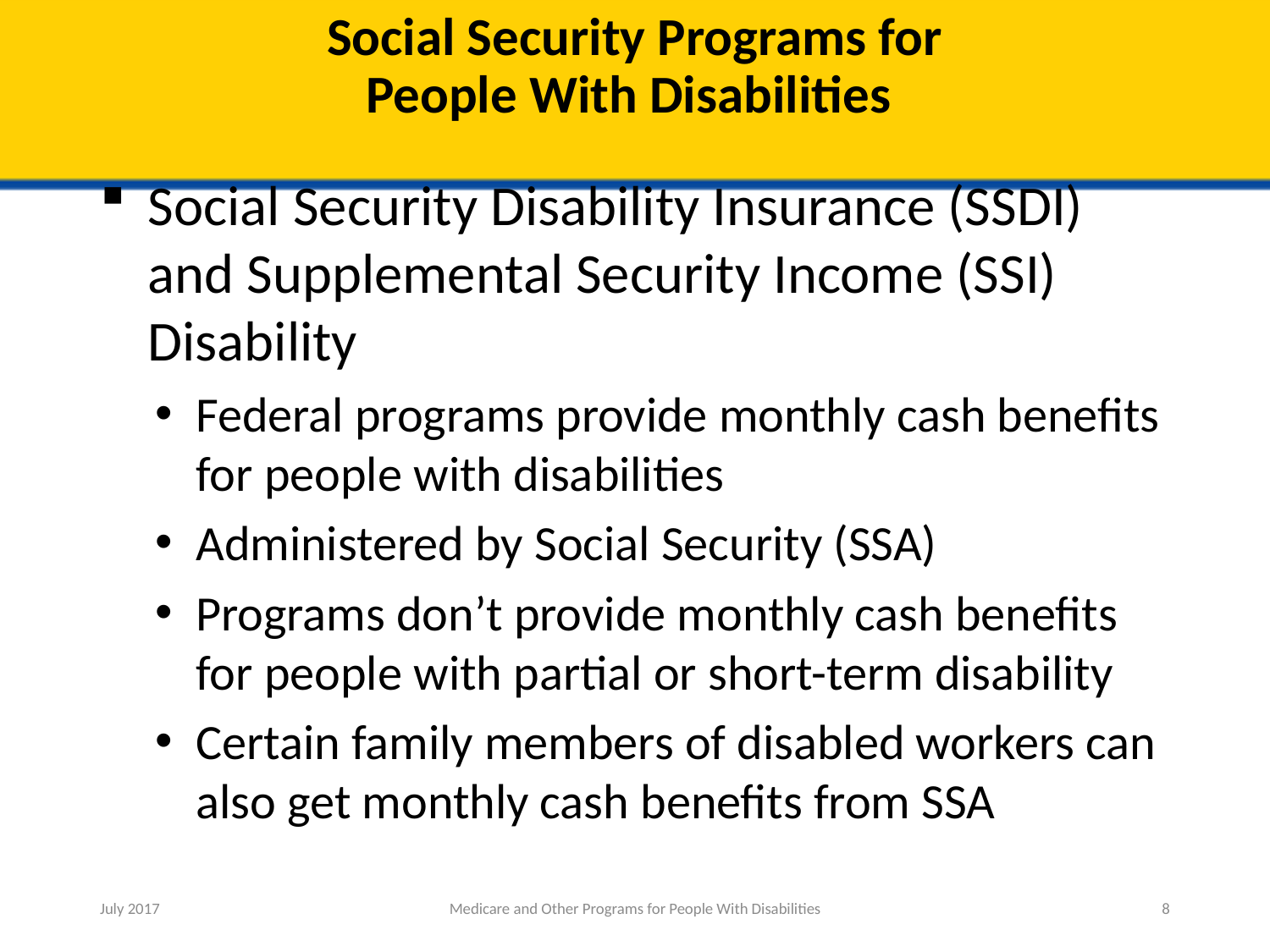

# Social Security Programs for People With Disabilities
Social Security Disability Insurance (SSDI) and Supplemental Security Income (SSI) Disability
Federal programs provide monthly cash benefits for people with disabilities
Administered by Social Security (SSA)
Programs don’t provide monthly cash benefits for people with partial or short-term disability
Certain family members of disabled workers can also get monthly cash benefits from SSA

July 2017
Medicare and Other Programs for People With Disabilities
8